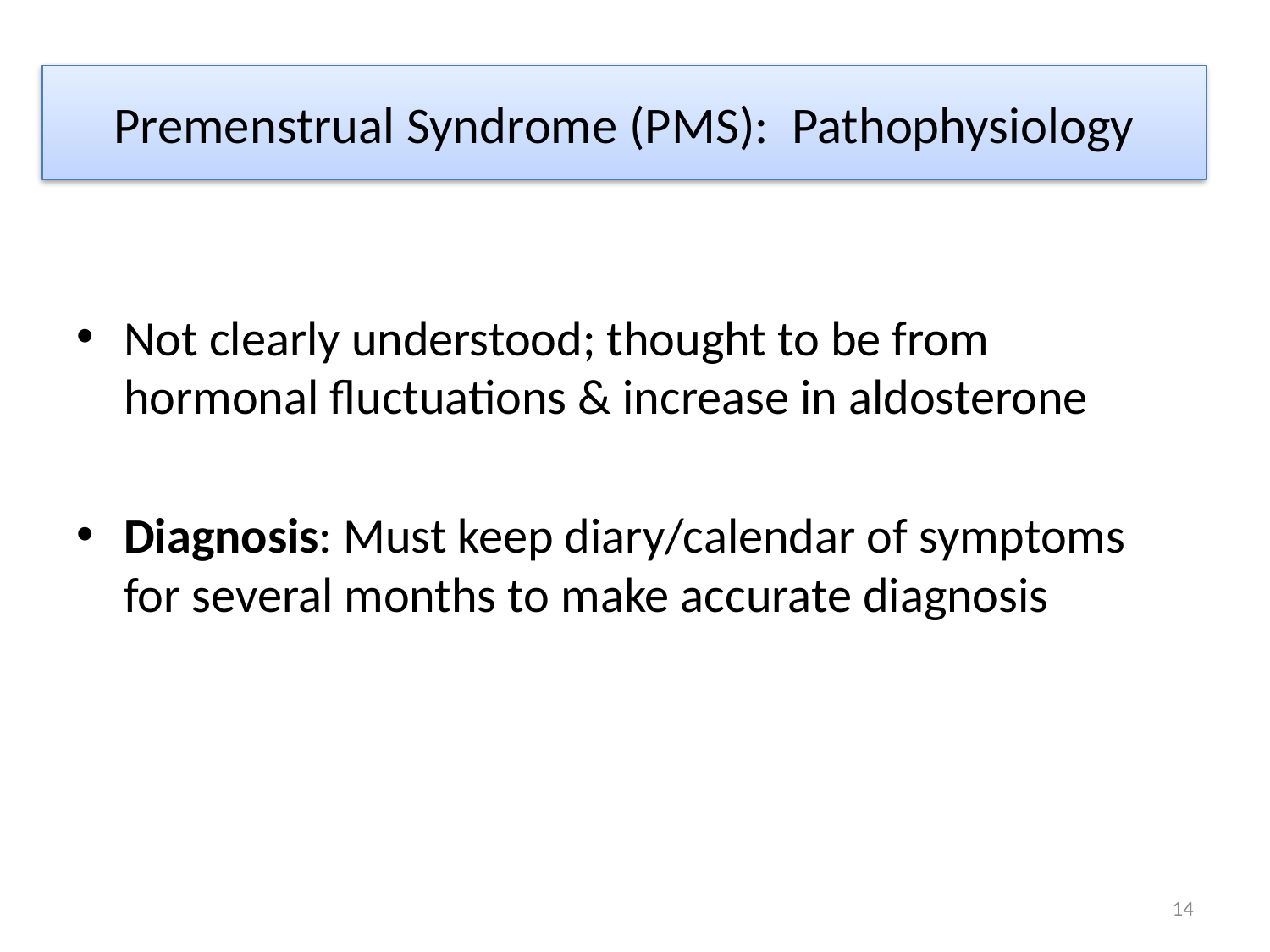

# Premenstrual Syndrome (PMS):  Pathophysiology

Not clearly understood; thought to be from hormonal fluctuations & increase in aldosterone

Diagnosis: Must keep diary/calendar of symptoms for several months to make accurate diagnosis

14